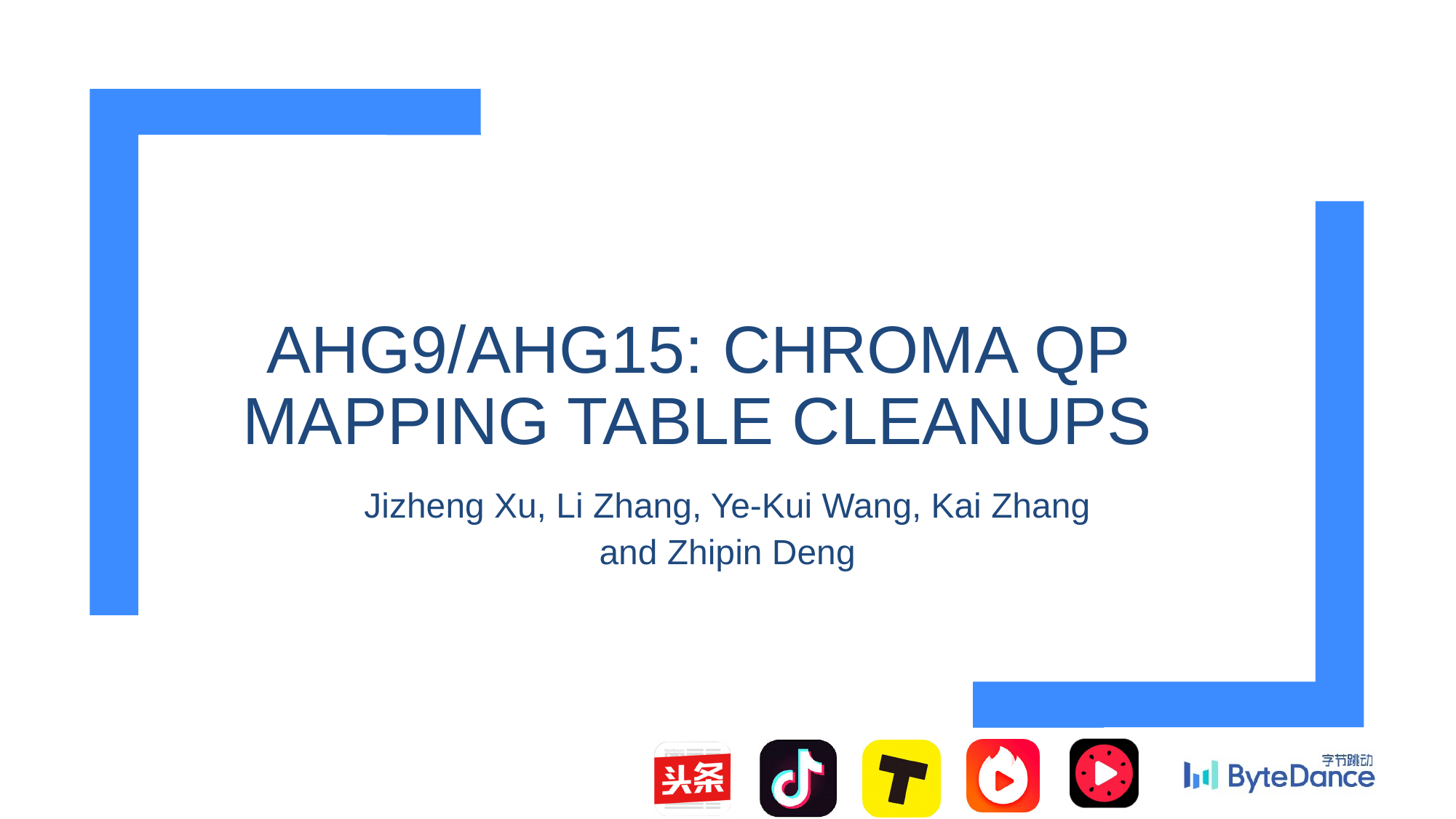

# AHG9/AHG15: Chroma QP mapping table cleanups
Jizheng Xu, Li Zhang, Ye-Kui Wang, Kai Zhang and Zhipin Deng